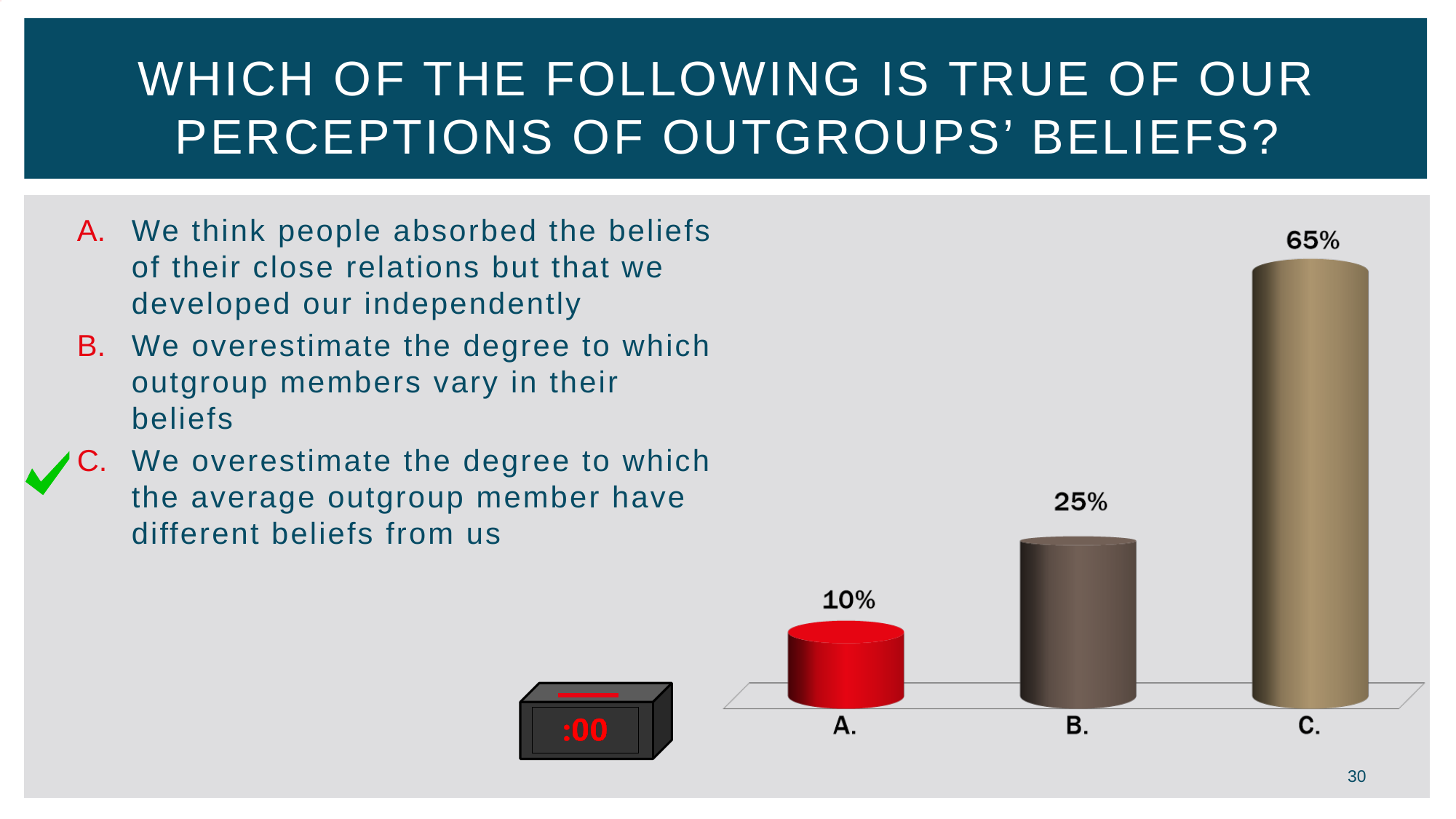

# Which of the following is true of our perceptions of outgroups’ beliefs?
We think people absorbed the beliefs of their close relations but that we developed our independently
We overestimate the degree to which outgroup members vary in their beliefs
We overestimate the degree to which the average outgroup member have different beliefs from us

30